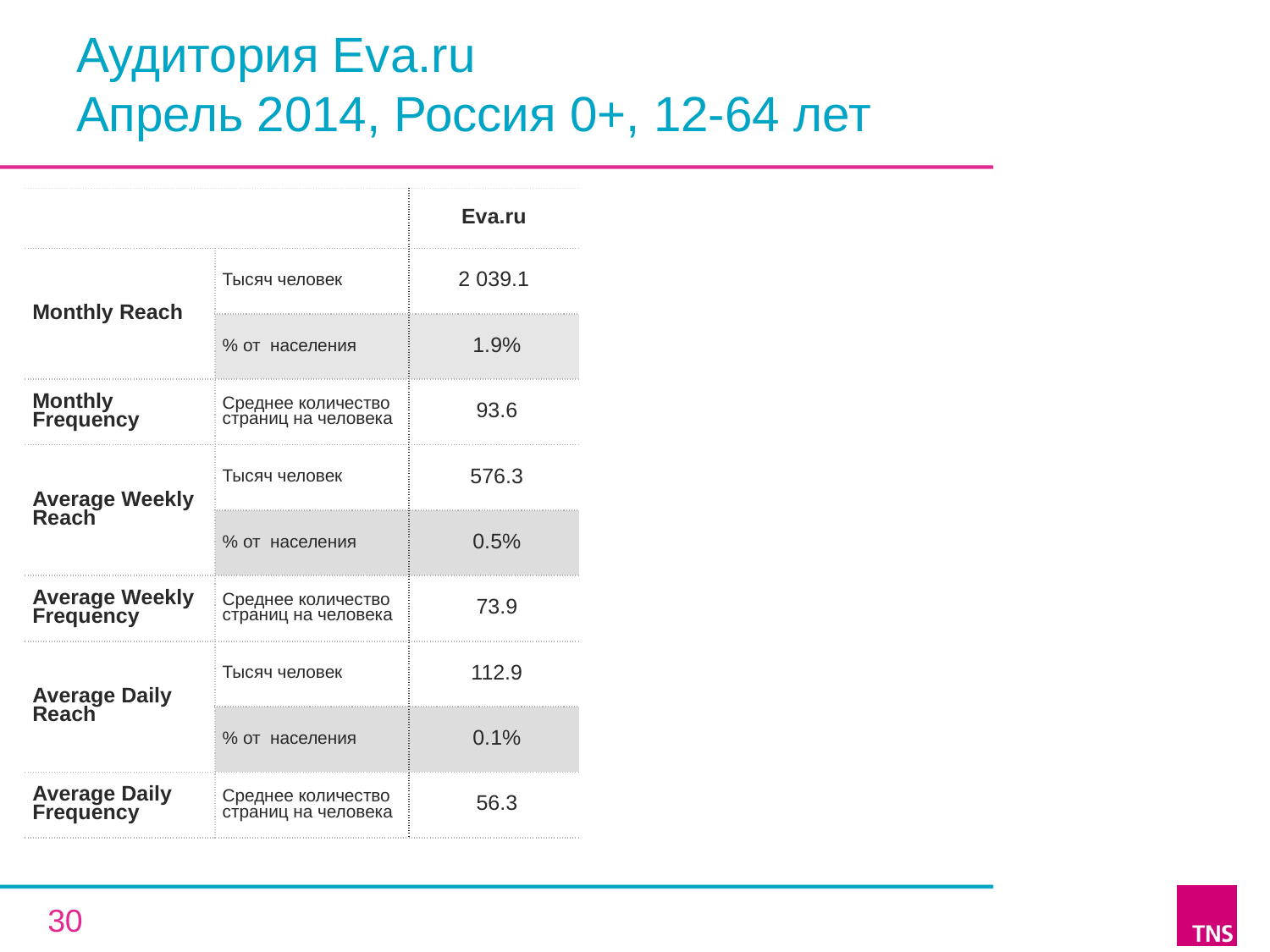

# Аудитория Eva.ru Апрель 2014, Россия 0+, 12-64 лет
|  |  | Eva.ru |
| --- | --- | --- |
| Monthly Reach | Тысяч человек | 2 039.1 |
|  | % от населения | 1.9% |
| Monthly Frequency | Среднее количество страниц на человека | 93.6 |
| Average Weekly Reach | Тысяч человек | 576.3 |
|  | % от населения | 0.5% |
| Average Weekly Frequency | Среднее количество страниц на человека | 73.9 |
| Average Daily Reach | Тысяч человек | 112.9 |
|  | % от населения | 0.1% |
| Average Daily Frequency | Среднее количество страниц на человека | 56.3 |

30